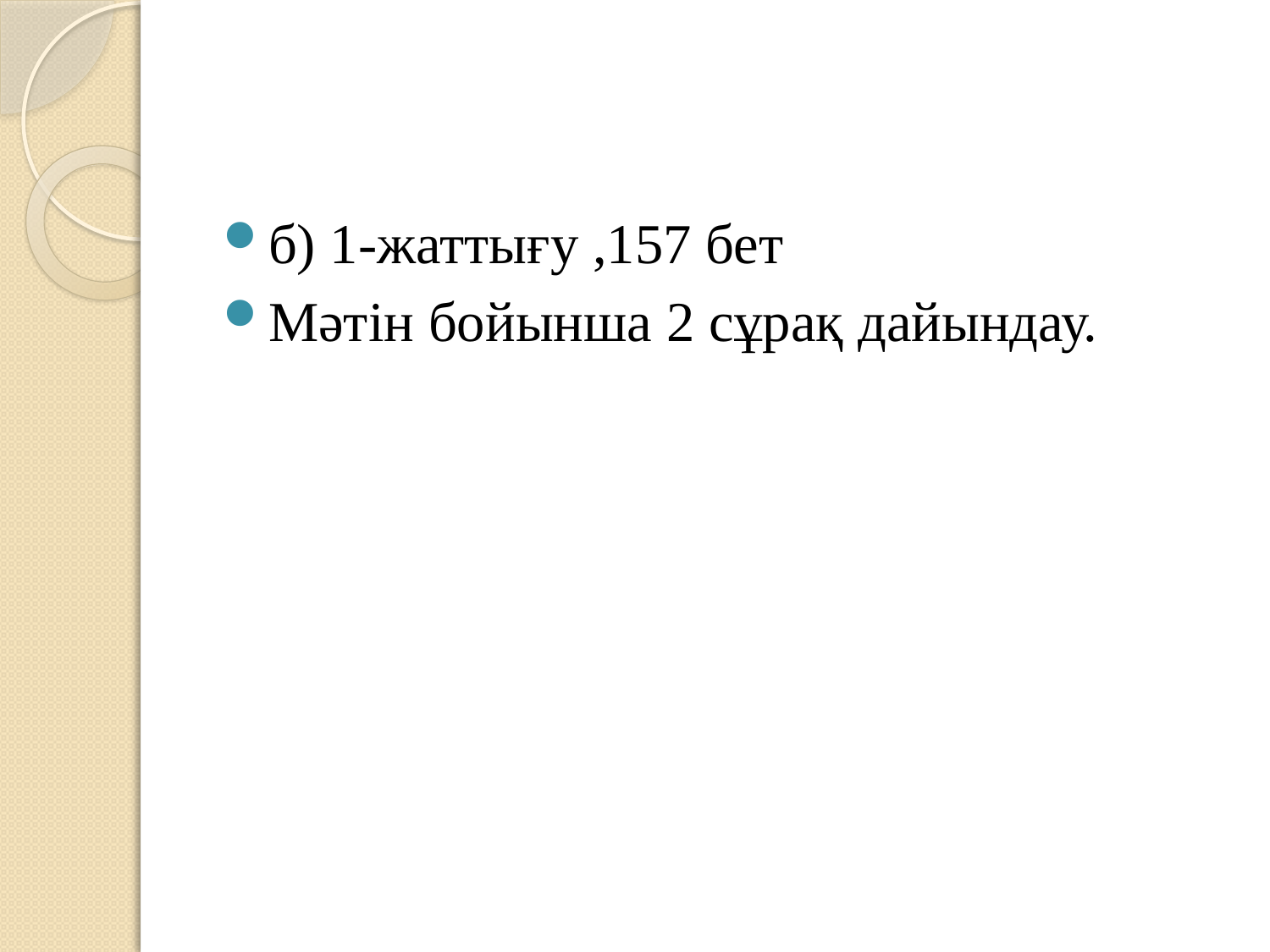

б) 1-жаттығу ,157 бет
Мәтін бойынша 2 сұрақ дайындау.